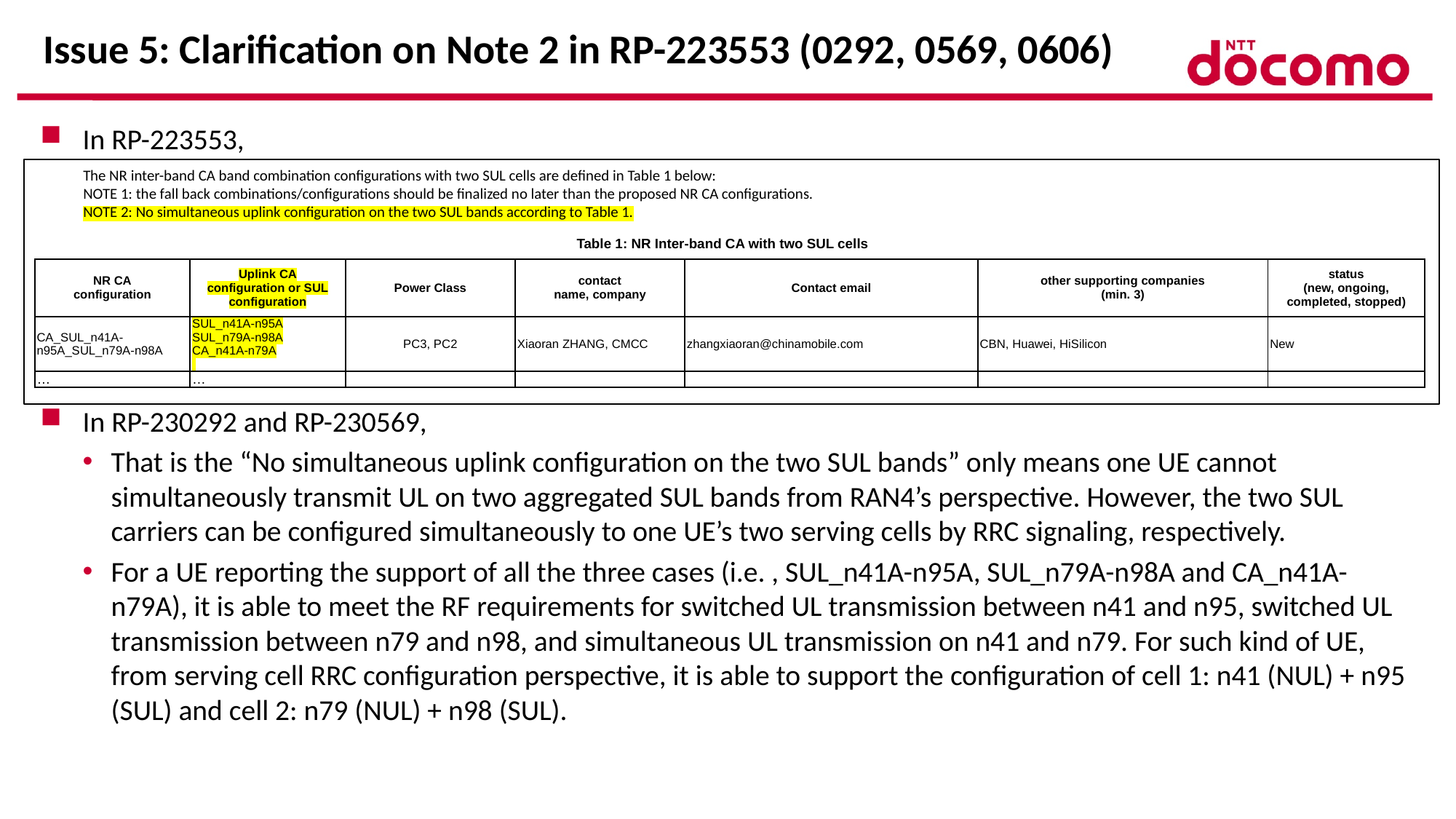

# Issue 5: Clarification on Note 2 in RP-223553 (0292, 0569, 0606)
In RP-223553,

In RP-230292 and RP-230569,
That is the “No simultaneous uplink configuration on the two SUL bands” only means one UE cannot simultaneously transmit UL on two aggregated SUL bands from RAN4’s perspective. However, the two SUL carriers can be configured simultaneously to one UE’s two serving cells by RRC signaling, respectively.
For a UE reporting the support of all the three cases (i.e. , SUL_n41A-n95A, SUL_n79A-n98A and CA_n41A-n79A), it is able to meet the RF requirements for switched UL transmission between n41 and n95, switched UL transmission between n79 and n98, and simultaneous UL transmission on n41 and n79. For such kind of UE, from serving cell RRC configuration perspective, it is able to support the configuration of cell 1: n41 (NUL) + n95 (SUL) and cell 2: n79 (NUL) + n98 (SUL).

The NR inter-band CA band combination configurations with two SUL cells are defined in Table 1 below:
NOTE 1: the fall back combinations/configurations should be finalized no later than the proposed NR CA configurations.
NOTE 2: No simultaneous uplink configuration on the two SUL bands according to Table 1.

Table 1: NR Inter-band CA with two SUL cells
| NR CA configuration | Uplink CA configuration or SUL configuration | Power Class | contact name, company | Contact email | other supporting companies (min. 3) | status (new, ongoing, completed, stopped) |
| --- | --- | --- | --- | --- | --- | --- |
| CA\_SUL\_n41A-n95A\_SUL\_n79A-n98A | SUL\_n41A-n95A SUL\_n79A-n98A CA\_n41A-n79A | PC3, PC2 | Xiaoran ZHANG, CMCC | zhangxiaoran@chinamobile.com | CBN, Huawei, HiSilicon | New |
| … | … |  |  |  |  |  |